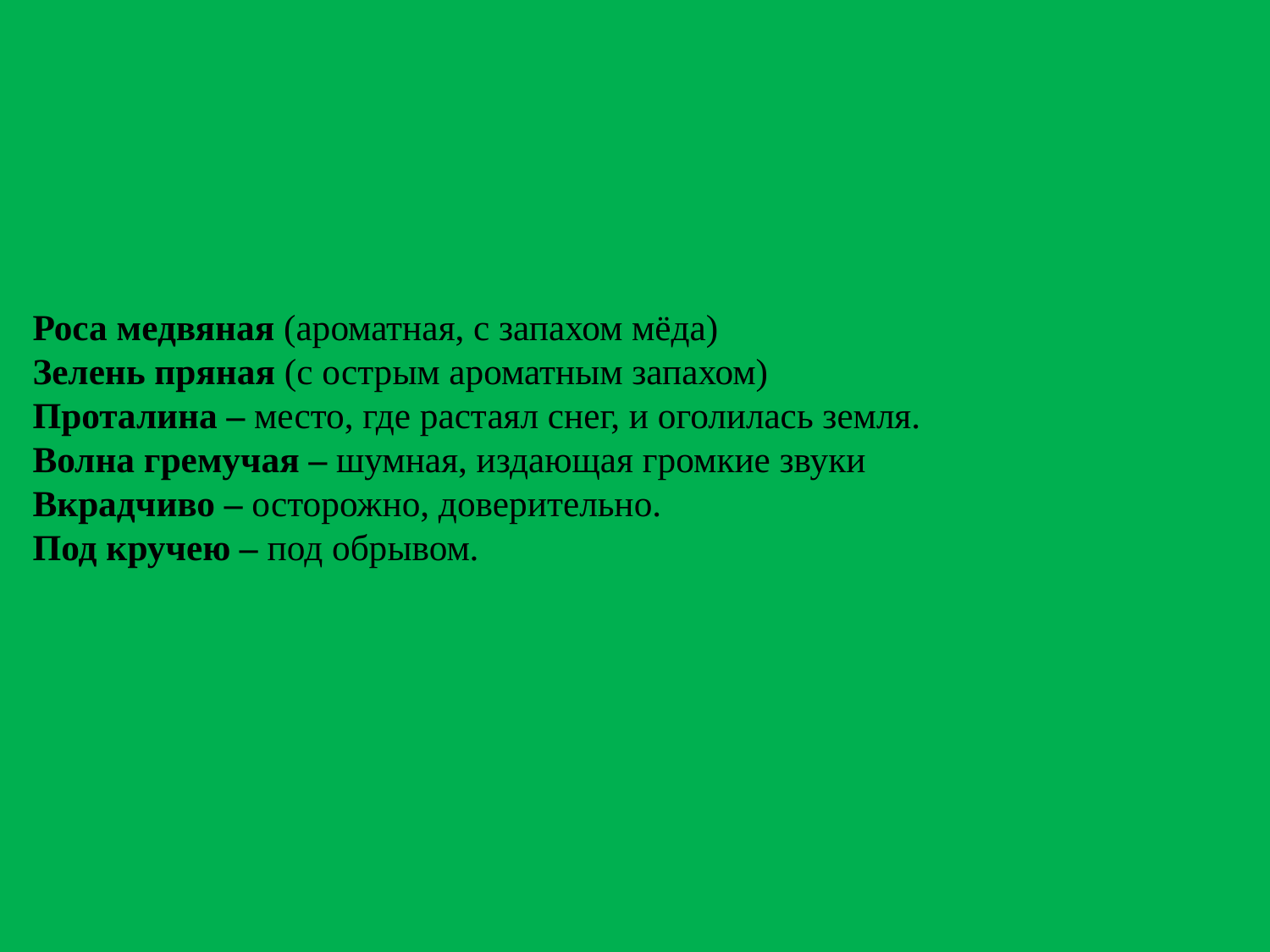

# Роса медвяная (ароматная, с запахом мёда) Зелень пряная (с острым ароматным запахом) Проталина – место, где растаял снег, и оголилась земля. Волна гремучая – шумная, издающая громкие звуки Вкрадчиво – осторожно, доверительно. Под кручею – под обрывом.